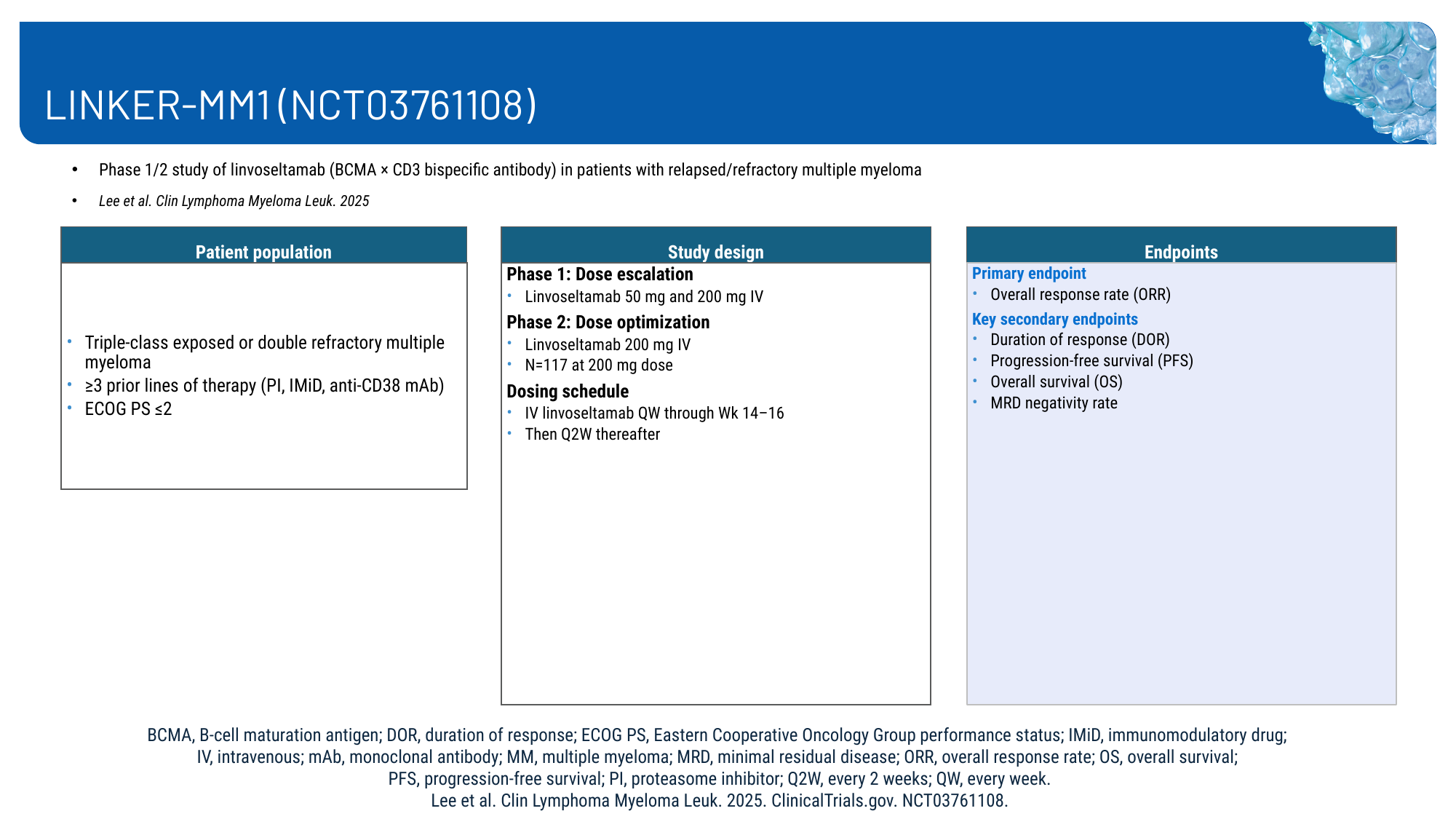

# LINKER-MM1 (NCT03761108)
Phase 1/2 study of linvoseltamab (BCMA × CD3 bispecific antibody) in patients with relapsed/refractory multiple myeloma
Lee et al. Clin Lymphoma Myeloma Leuk. 2025
Patient population
Study design
Endpoints
Triple-class exposed or double refractory multiple myeloma
≥3 prior lines of therapy (PI, IMiD, anti-CD38 mAb)
ECOG PS ≤2
Phase 1: Dose escalation
Linvoseltamab 50 mg and 200 mg IV
Phase 2: Dose optimization
Linvoseltamab 200 mg IV
N=117 at 200 mg dose
Dosing schedule
IV linvoseltamab QW through Wk 14–16
Then Q2W thereafter
Primary endpoint
Overall response rate (ORR)
Key secondary endpoints
Duration of response (DOR)
Progression-free survival (PFS)
Overall survival (OS)
MRD negativity rate
BCMA, B-cell maturation antigen; DOR, duration of response; ECOG PS, Eastern Cooperative Oncology Group performance status; IMiD, immunomodulatory drug;
IV, intravenous; mAb, monoclonal antibody; MM, multiple myeloma; MRD, minimal residual disease; ORR, overall response rate; OS, overall survival;
PFS, progression-free survival; PI, proteasome inhibitor; Q2W, every 2 weeks; QW, every week.
Lee et al. Clin Lymphoma Myeloma Leuk. 2025. ClinicalTrials.gov. NCT03761108.